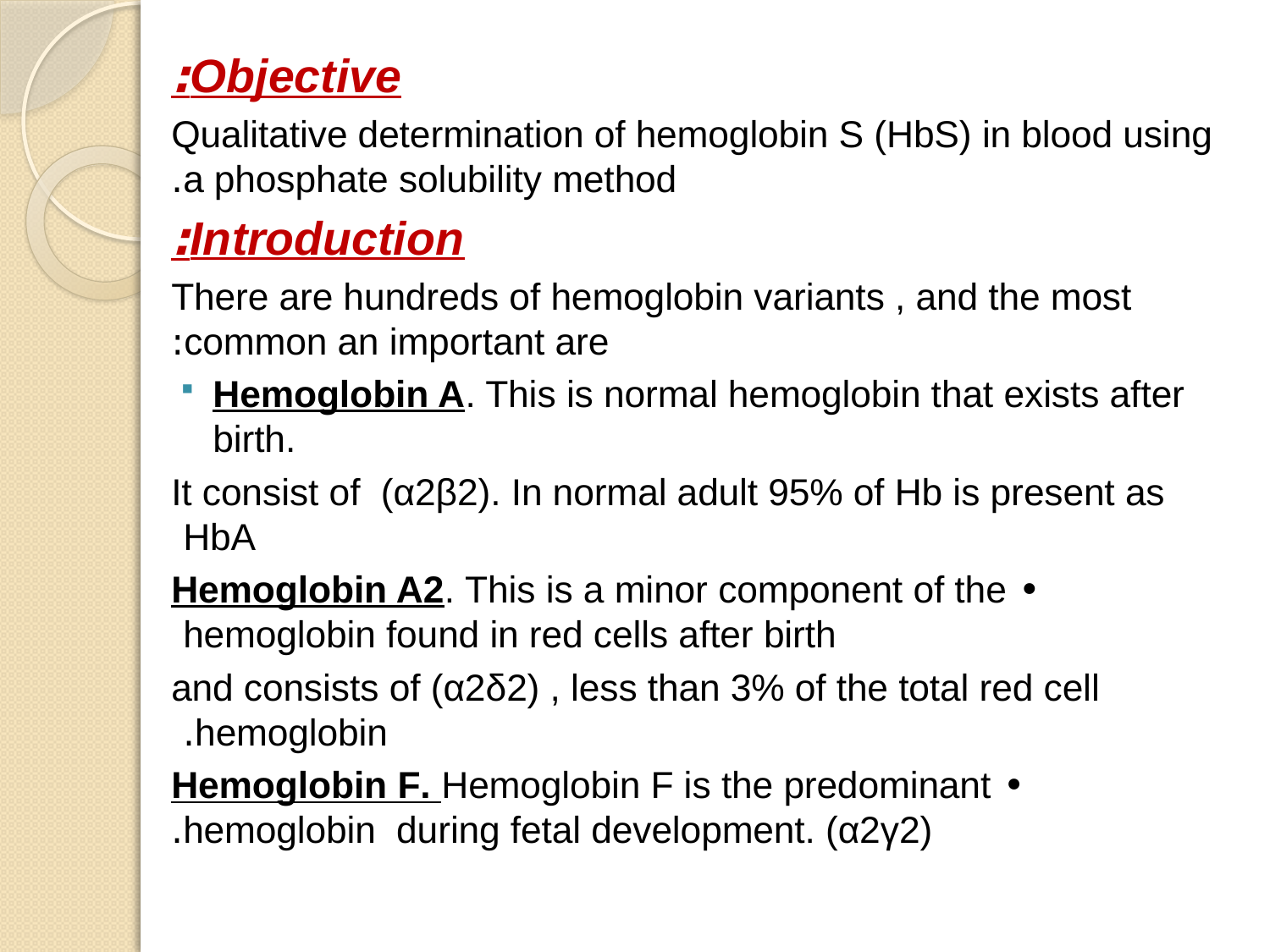

Objective:
Qualitative determination of hemoglobin S (HbS) in blood using a phosphate solubility method.
Introduction:
There are hundreds of hemoglobin variants , and the most common an important are:
Hemoglobin A. This is normal hemoglobin that exists after birth.
It consist of  (α2β2). In normal adult 95% of Hb is present as HbA
• Hemoglobin A2. This is a minor component of the hemoglobin found in red cells after birth
and consists of (α2δ2) , less than 3% of the total red cell hemoglobin.
• Hemoglobin F. Hemoglobin F is the predominant hemoglobin  during fetal development. (α2γ2).